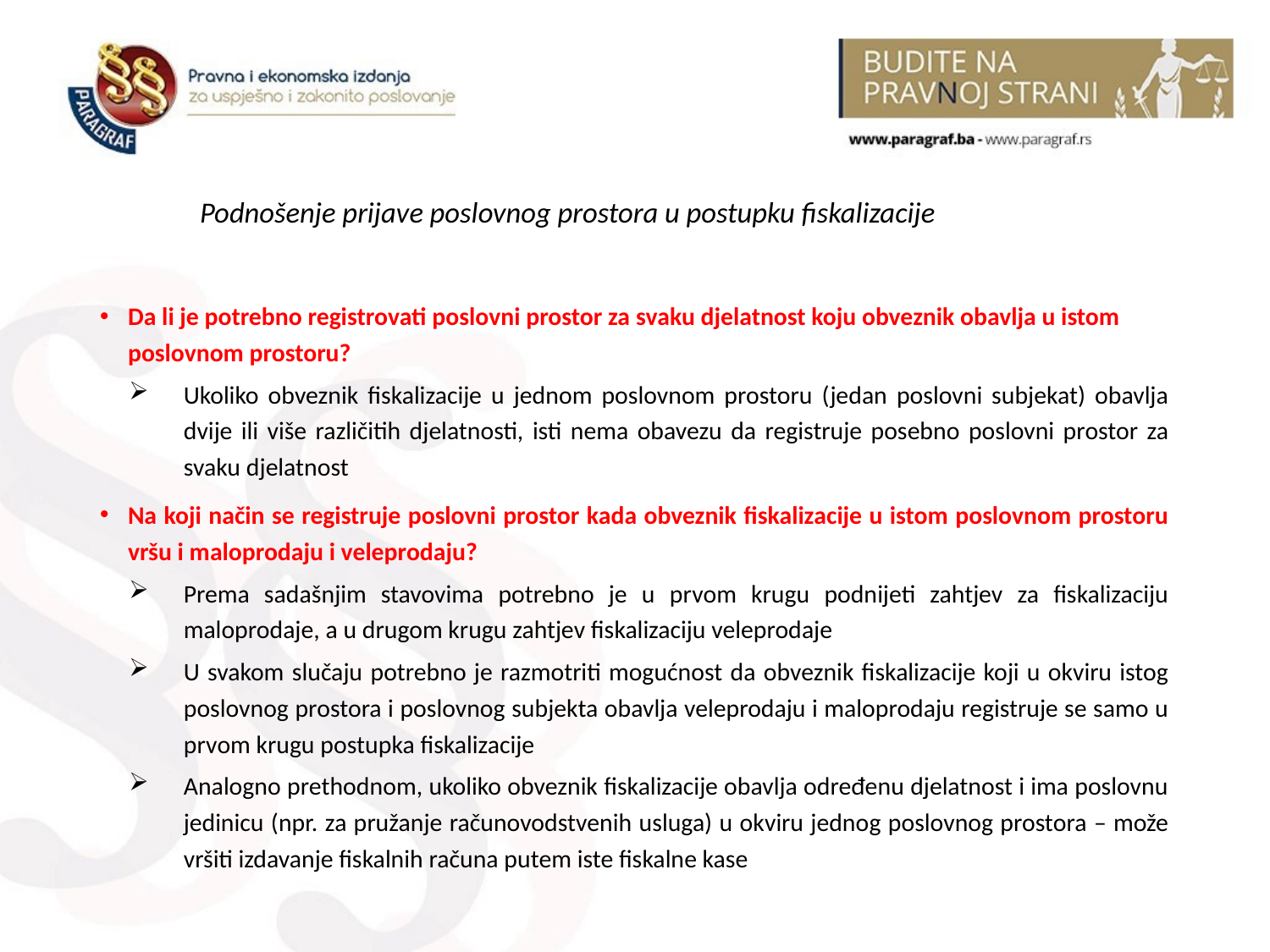

# Podnošenje prijave poslovnog prostora u postupku fiskalizacije

Da li je potrebno registrovati poslovni prostor za svaku djelatnost koju obveznik obavlja u istom poslovnom prostoru?
Ukoliko obveznik fiskalizacije u jednom poslovnom prostoru (jedan poslovni subjekat) obavlja dvije ili više različitih djelatnosti, isti nema obavezu da registruje posebno poslovni prostor za svaku djelatnost
Na koji način se registruje poslovni prostor kada obveznik fiskalizacije u istom poslovnom prostoru vršu i maloprodaju i veleprodaju?
Prema sadašnjim stavovima potrebno je u prvom krugu podnijeti zahtjev za fiskalizaciju maloprodaje, a u drugom krugu zahtjev fiskalizaciju veleprodaje
U svakom slučaju potrebno je razmotriti mogućnost da obveznik fiskalizacije koji u okviru istog poslovnog prostora i poslovnog subjekta obavlja veleprodaju i maloprodaju registruje se samo u prvom krugu postupka fiskalizacije
Analogno prethodnom, ukoliko obveznik fiskalizacije obavlja određenu djelatnost i ima poslovnu jedinicu (npr. za pružanje računovodstvenih usluga) u okviru jednog poslovnog prostora – može vršiti izdavanje fiskalnih računa putem iste fiskalne kase